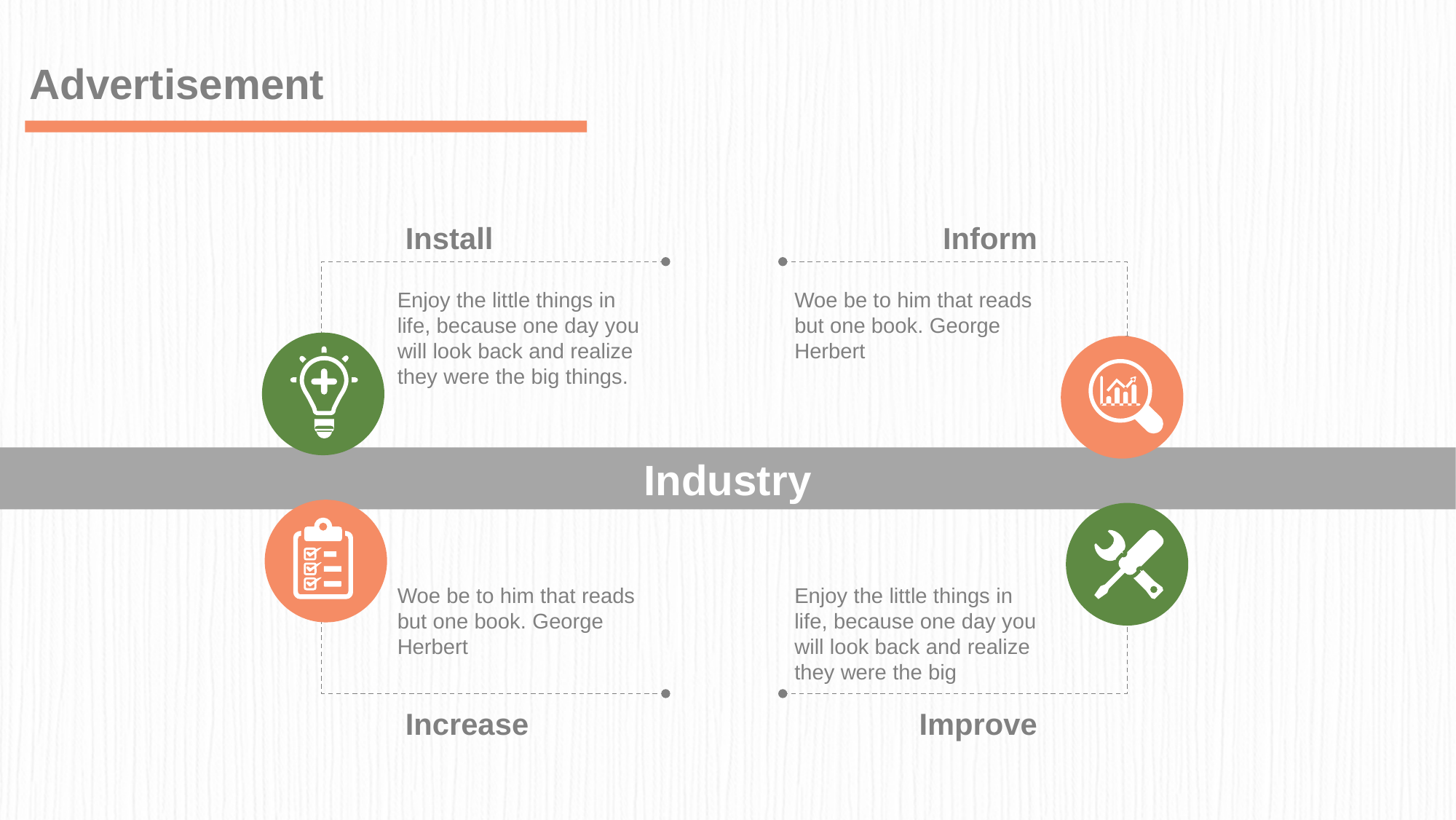

Advertisement

Install
Inform

Enjoy the little things in life, because one day you will look back and realize they were the big things.
Woe be to him that reads but one book. George Herbert

Industry

Woe be to him that reads but one book. George Herbert
Enjoy the little things in life, because one day you will look back and realize they were the big

Increase
Improve